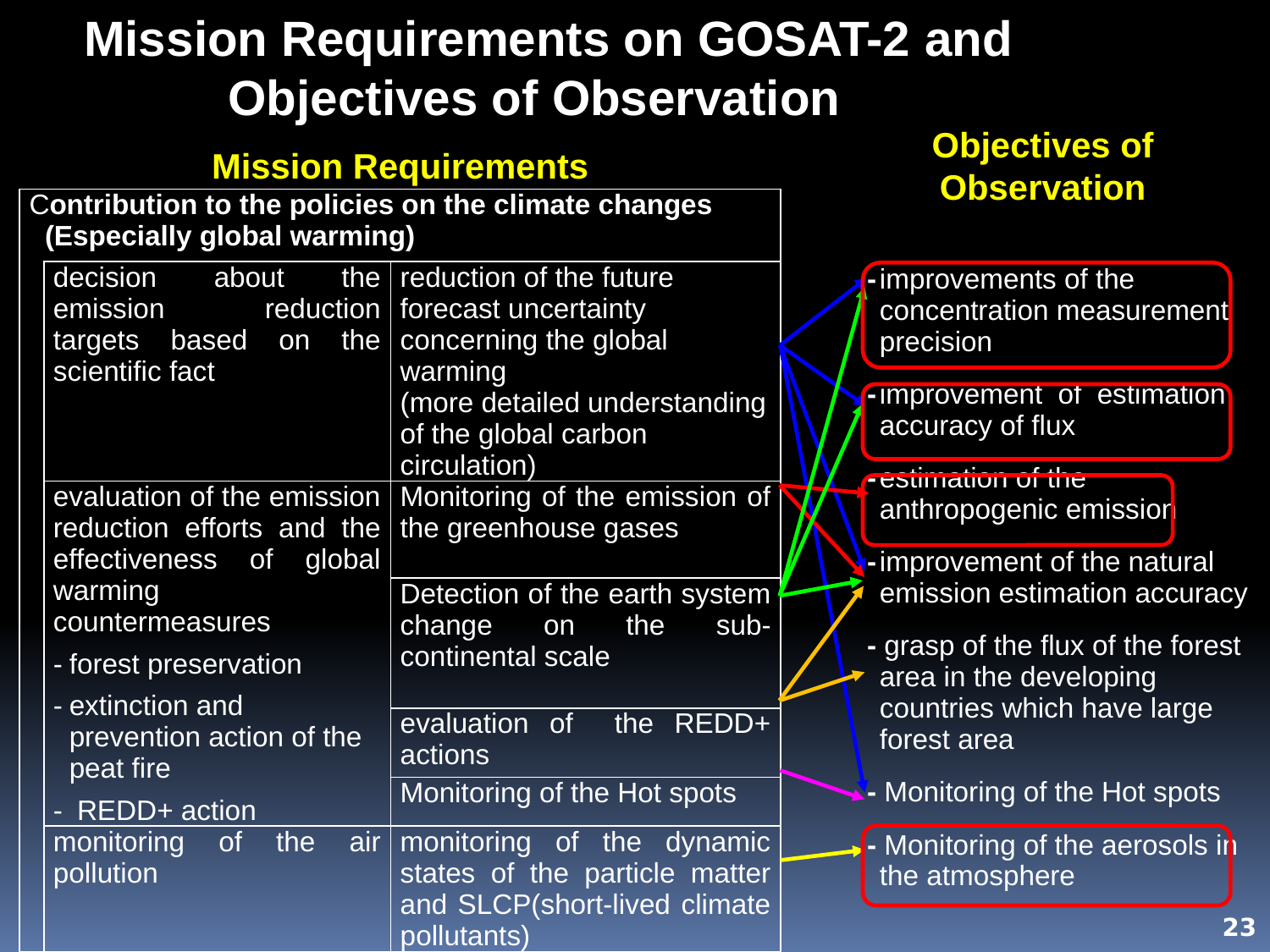

Mission Requirements on GOSAT-2 and Objectives of Observation
Objectives of Observation
Mission Requirements
| Contribution to the policies on the climate changes (Especially global warming) |  |  |
| --- | --- | --- |
|  | decision about the emission reduction targets based on the scientific fact | reduction of the future forecast uncertainty concerning the global warming (more detailed understanding of the global carbon circulation) |
|  | evaluation of the emission reduction efforts and the effectiveness of global warming countermeasures - forest preservation - extinction and prevention action of the peat fire - REDD+ action | Monitoring of the emission of the greenhouse gases |
|  |  | Detection of the earth system change on the sub-continental scale |
|  |  | evaluation of the REDD+ actions |
|  |  | Monitoring of the Hot spots |
|  | monitoring of the air pollution | monitoring of the dynamic states of the particle matter and SLCP(short-lived climate pollutants) |

| - improvements of the concentration measurement precision - improvement of estimation accuracy of flux - estimation of the anthropogenic emission - improvement of the natural emission estimation accuracy - grasp of the flux of the forest area in the developing countries which have large forest area - Monitoring of the Hot spots - Monitoring of the aerosols in the atmosphere |
| --- |